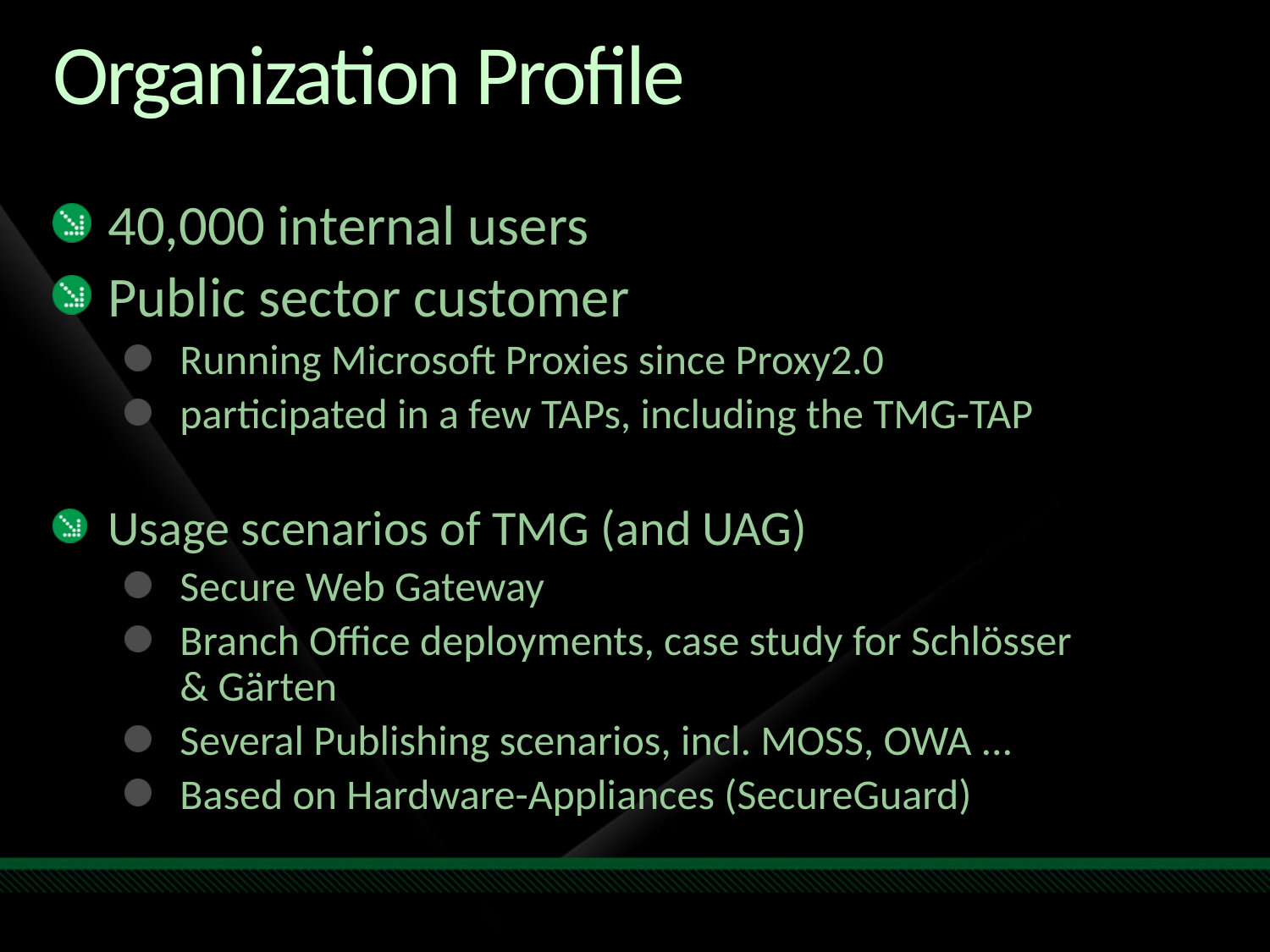

# Organization Profile
40,000 internal users
Public sector customer
Running Microsoft Proxies since Proxy2.0
participated in a few TAPs, including the TMG-TAP

Usage scenarios of TMG (and UAG)
Secure Web Gateway
Branch Office deployments, case study for Schlösser
& Gärten
Several Publishing scenarios, incl. MOSS, OWA ...
Based on Hardware-Appliances (SecureGuard)